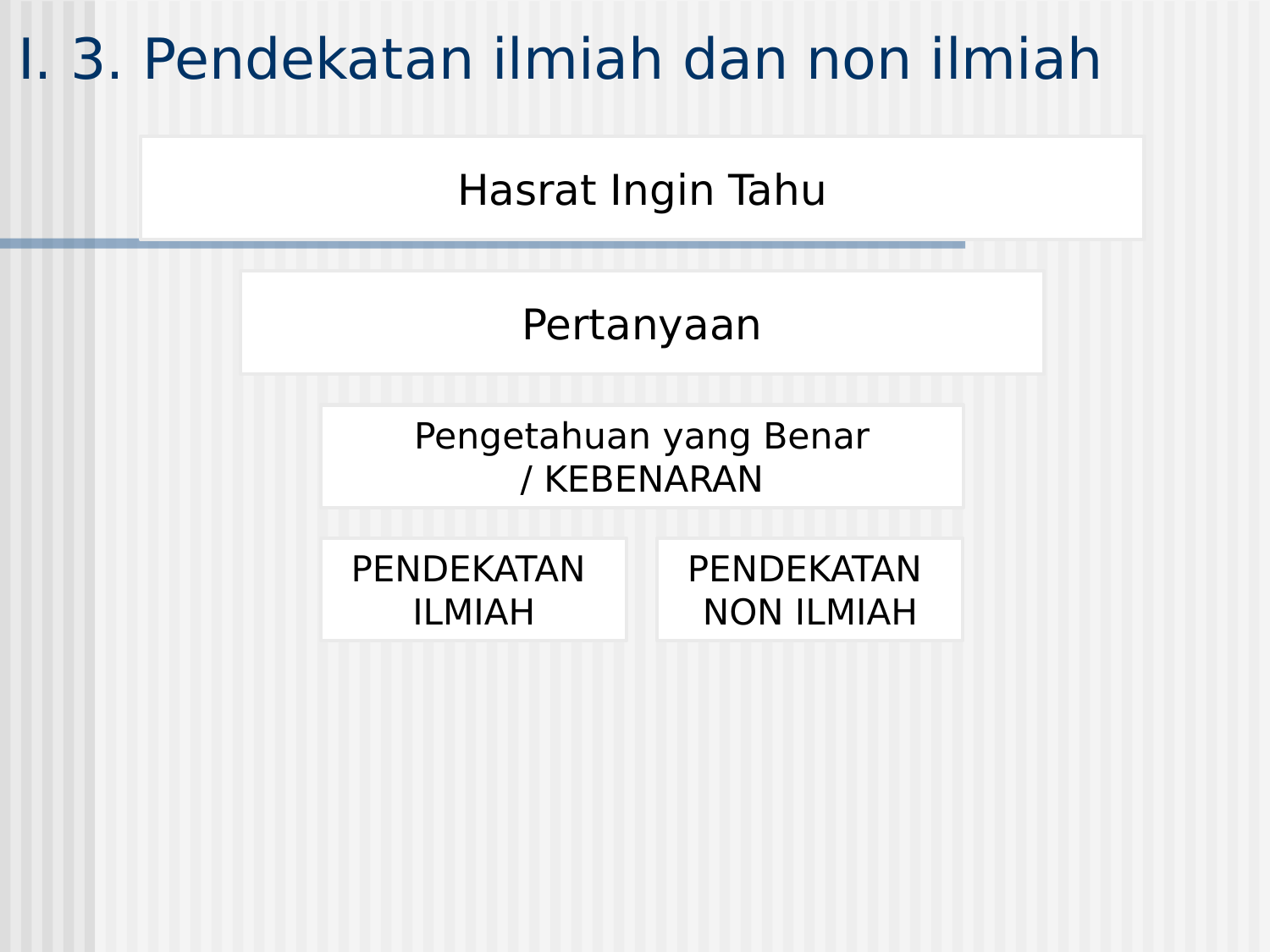

I. 3. Pendekatan ilmiah dan non ilmiah
Hasrat Ingin Tahu
Pertanyaan
Pengetahuan yang Benar
/ KEBENARAN
PENDEKATAN
ILMIAH
PENDEKATAN
NON ILMIAH